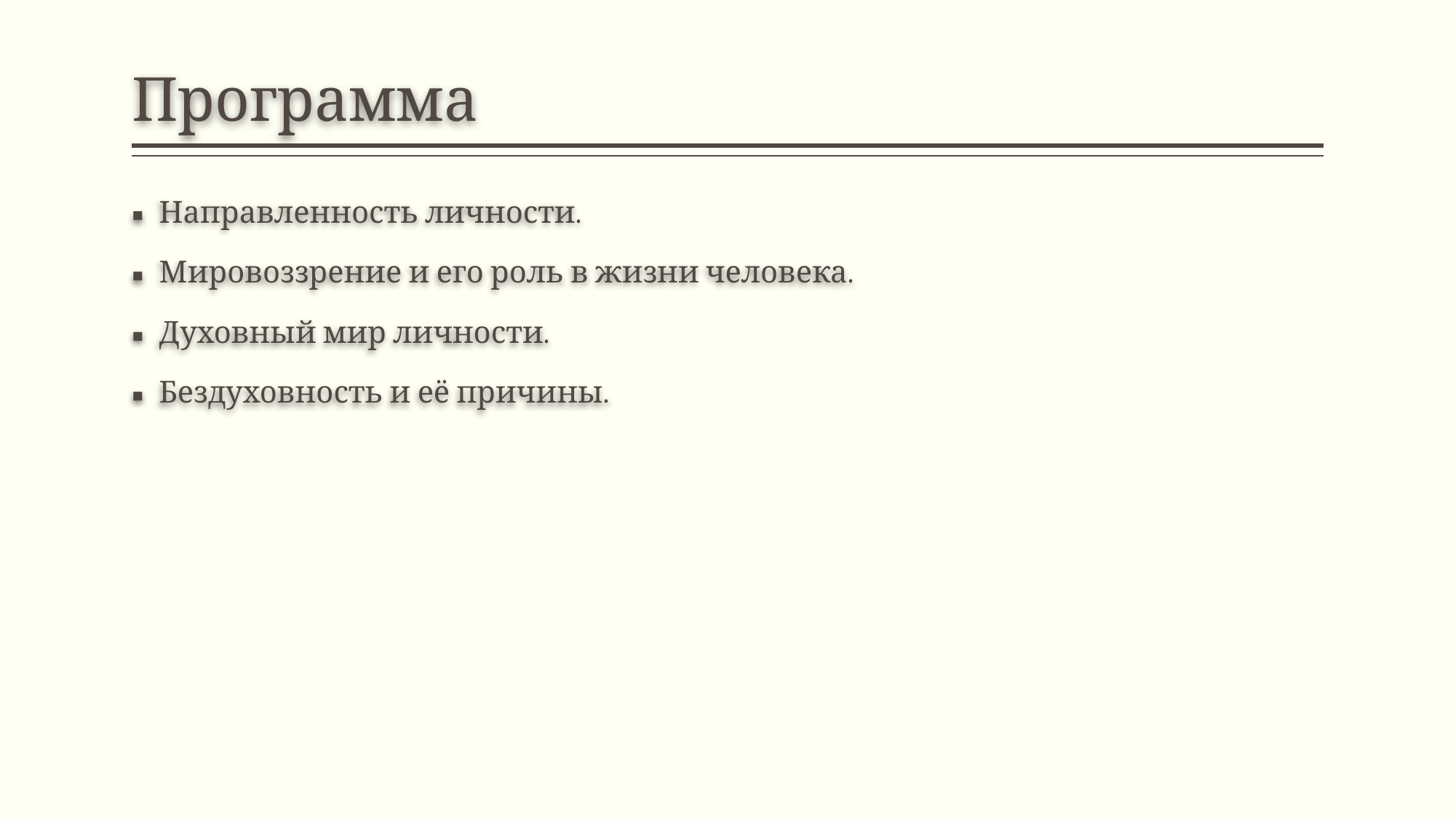

# Программа
Направленность личности.
Мировоззрение и его роль в жизни человека.
Духовный мир личности.
Бездуховность и её причины.